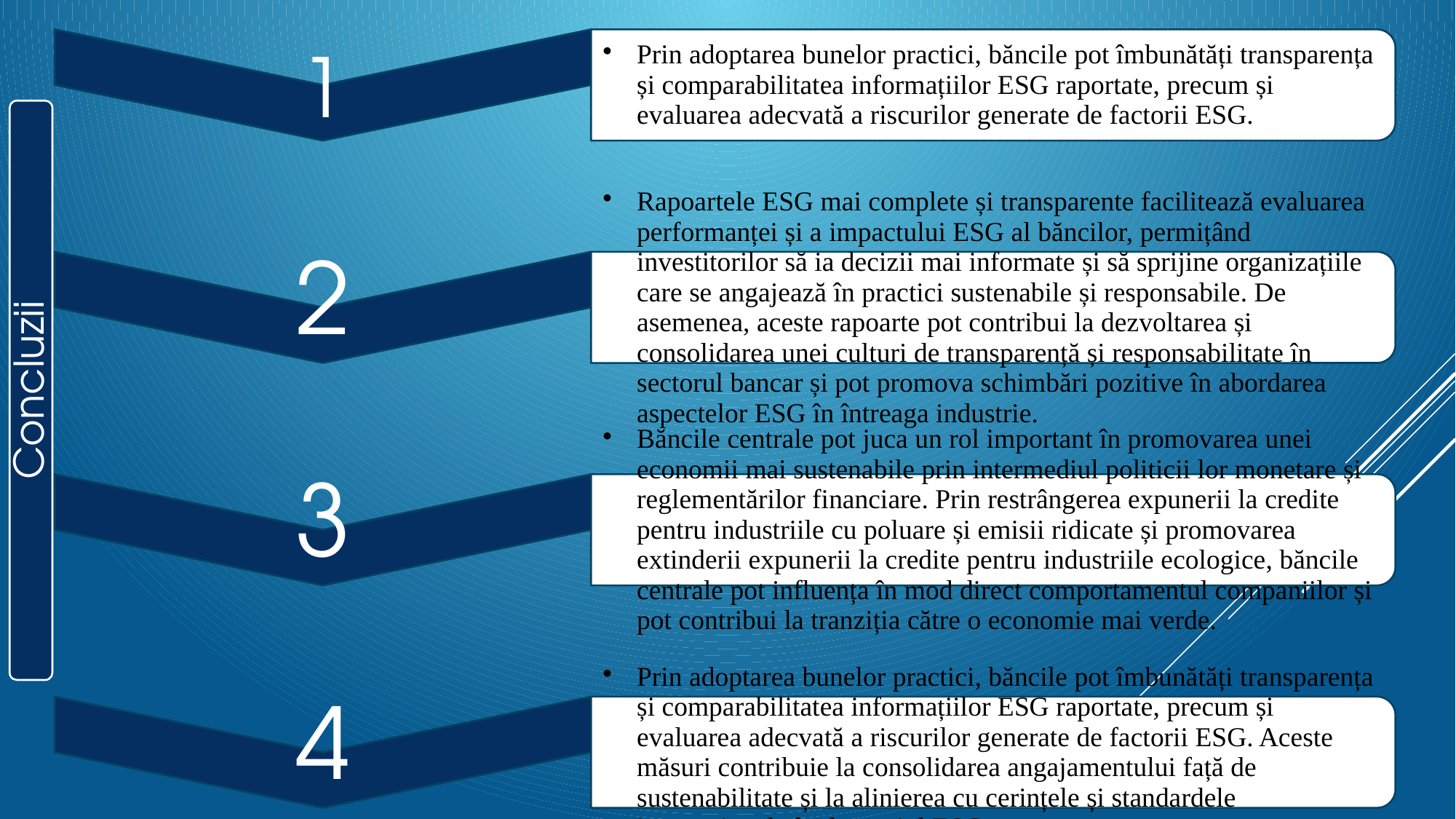

1
Prin adoptarea bunelor practici, băncile pot îmbunătăți transparența și comparabilitatea informațiilor ESG raportate, precum și evaluarea adecvată a riscurilor generate de factorii ESG.
2
3
Băncile centrale pot juca un rol important în promovarea unei economii mai sustenabile prin intermediul politicii lor monetare și reglementărilor financiare. Prin restrângerea expunerii la credite pentru industriile cu poluare și emisii ridicate și promovarea extinderii expunerii la credite pentru industriile ecologice, băncile centrale pot influența în mod direct comportamentul companiilor și pot contribui la tranziția către o economie mai verde.
Rapoartele ESG mai complete și transparente facilitează evaluarea performanței și a impactului ESG al băncilor, permițând investitorilor să ia decizii mai informate și să sprijine organizațiile care se angajează în practici sustenabile și responsabile. De asemenea, aceste rapoarte pot contribui la dezvoltarea și consolidarea unei culturi de transparență și responsabilitate în sectorul bancar și pot promova schimbări pozitive în abordarea aspectelor ESG în întreaga industrie.
4

Concluzii